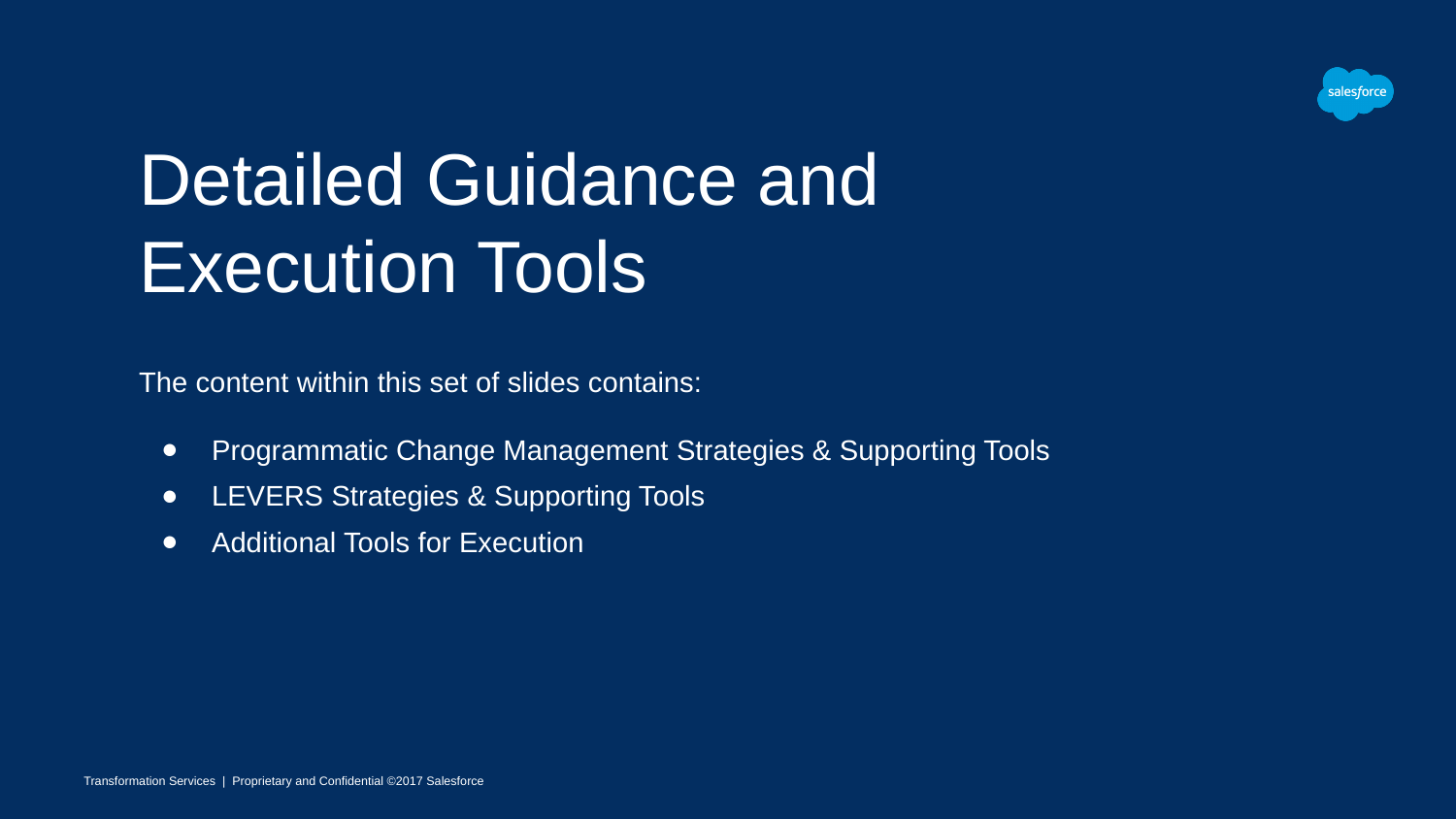

# Detailed Guidance and Execution Tools

The content within this set of slides contains:

Programmatic Change Management Strategies & Supporting Tools
LEVERS Strategies & Supporting Tools
Additional Tools for Execution